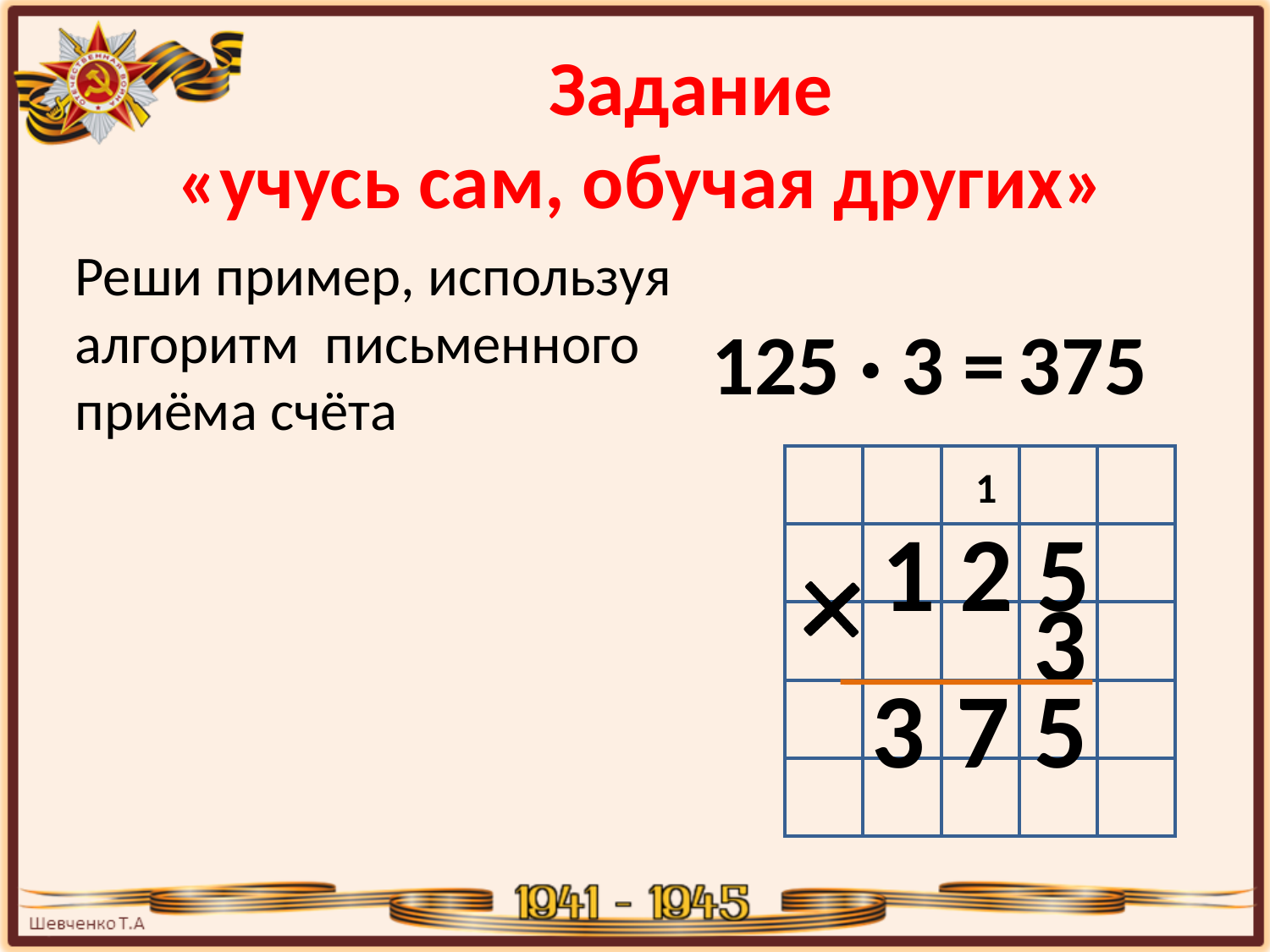

Задание
«учусь сам, обучая других»
Реши пример, используя алгоритм  письменного приёма счёта
125 · 3 =
375
|  |  |  |  |  |
| --- | --- | --- | --- | --- |
|  |  |  |  |  |
|  |  |  |  |  |
|  |  |  |  |  |
|  |  |  |  |  |
1
1 2 5
3

5
3
7